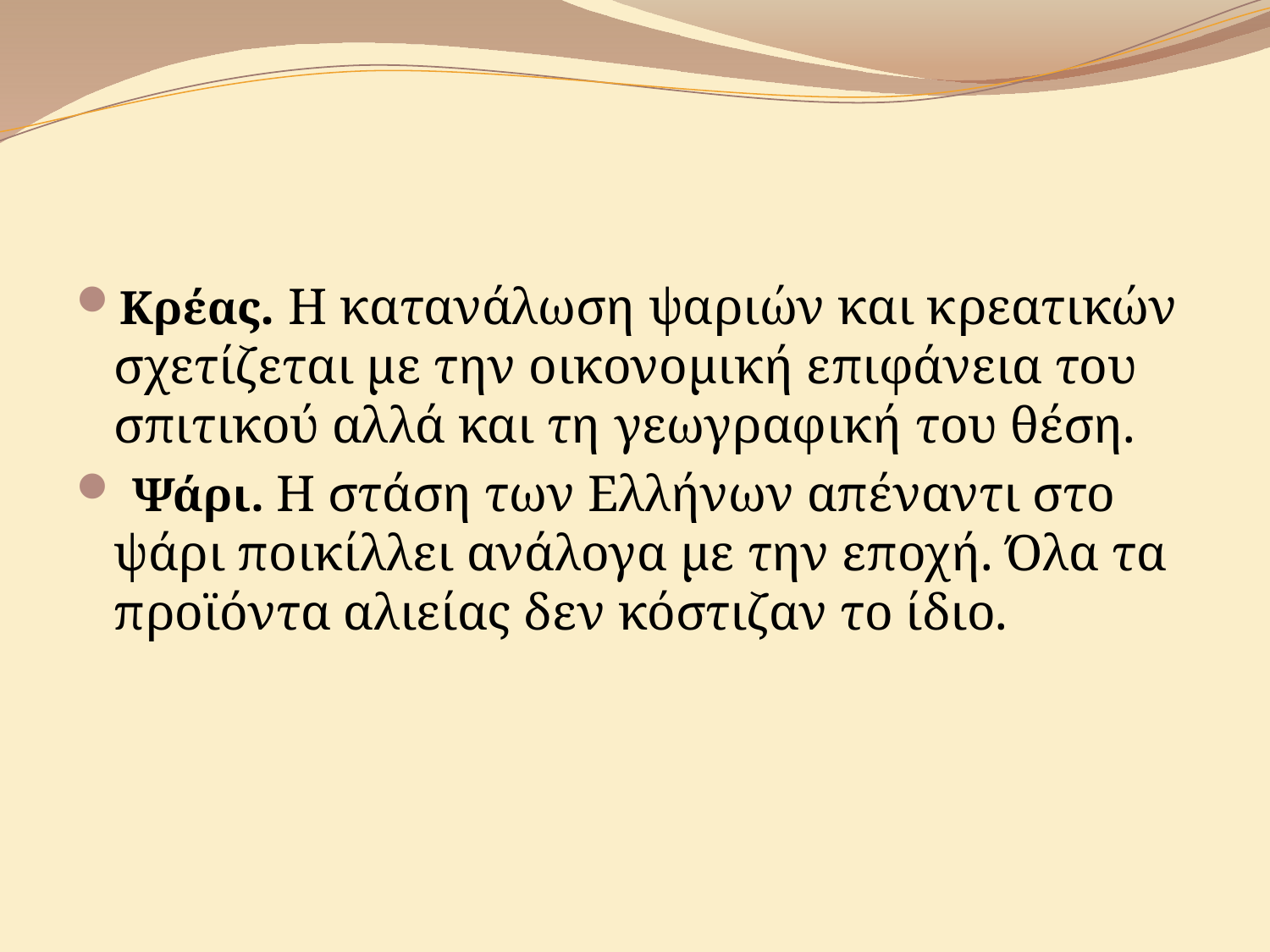

#
Κρέας. Η κατανάλωση ψαριών και κρεατικών σχετίζεται με την οικονομική επιφάνεια του σπιτικού αλλά και τη γεωγραφική του θέση.
 Ψάρι. Η στάση των Ελλήνων απέναντι στο ψάρι ποικίλλει ανάλογα με την εποχή. Όλα τα προϊόντα αλιείας δεν κόστιζαν το ίδιο.